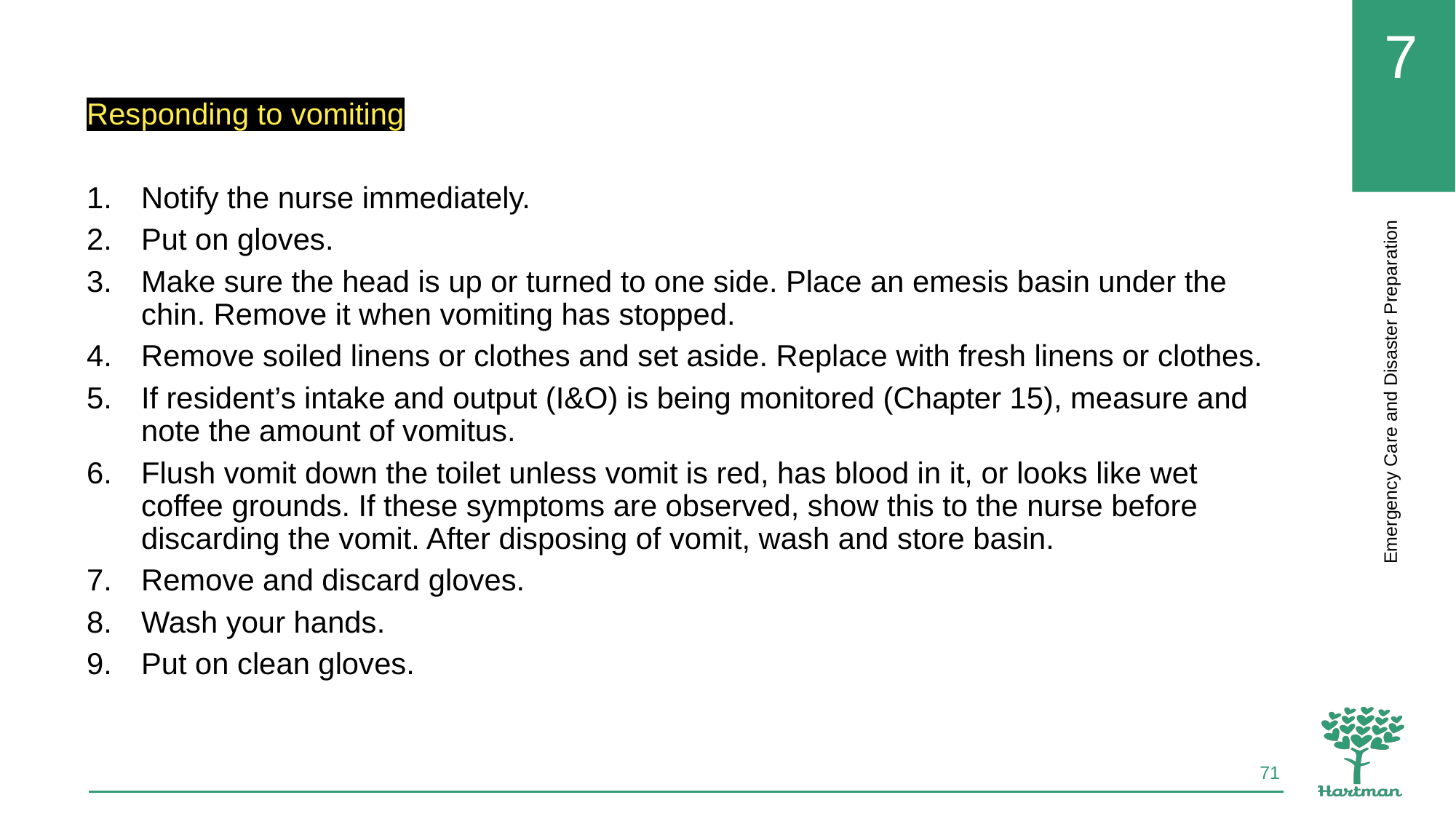

Responding to vomiting

Notify the nurse immediately.
Put on gloves.
Make sure the head is up or turned to one side. Place an emesis basin under the chin. Remove it when vomiting has stopped.
Remove soiled linens or clothes and set aside. Replace with fresh linens or clothes.
If resident’s intake and output (I&O) is being monitored (Chapter 15), measure and note the amount of vomitus.
Flush vomit down the toilet unless vomit is red, has blood in it, or looks like wet coffee grounds. If these symptoms are observed, show this to the nurse before discarding the vomit. After disposing of vomit, wash and store basin.
Remove and discard gloves.
Wash your hands.
Put on clean gloves.

71